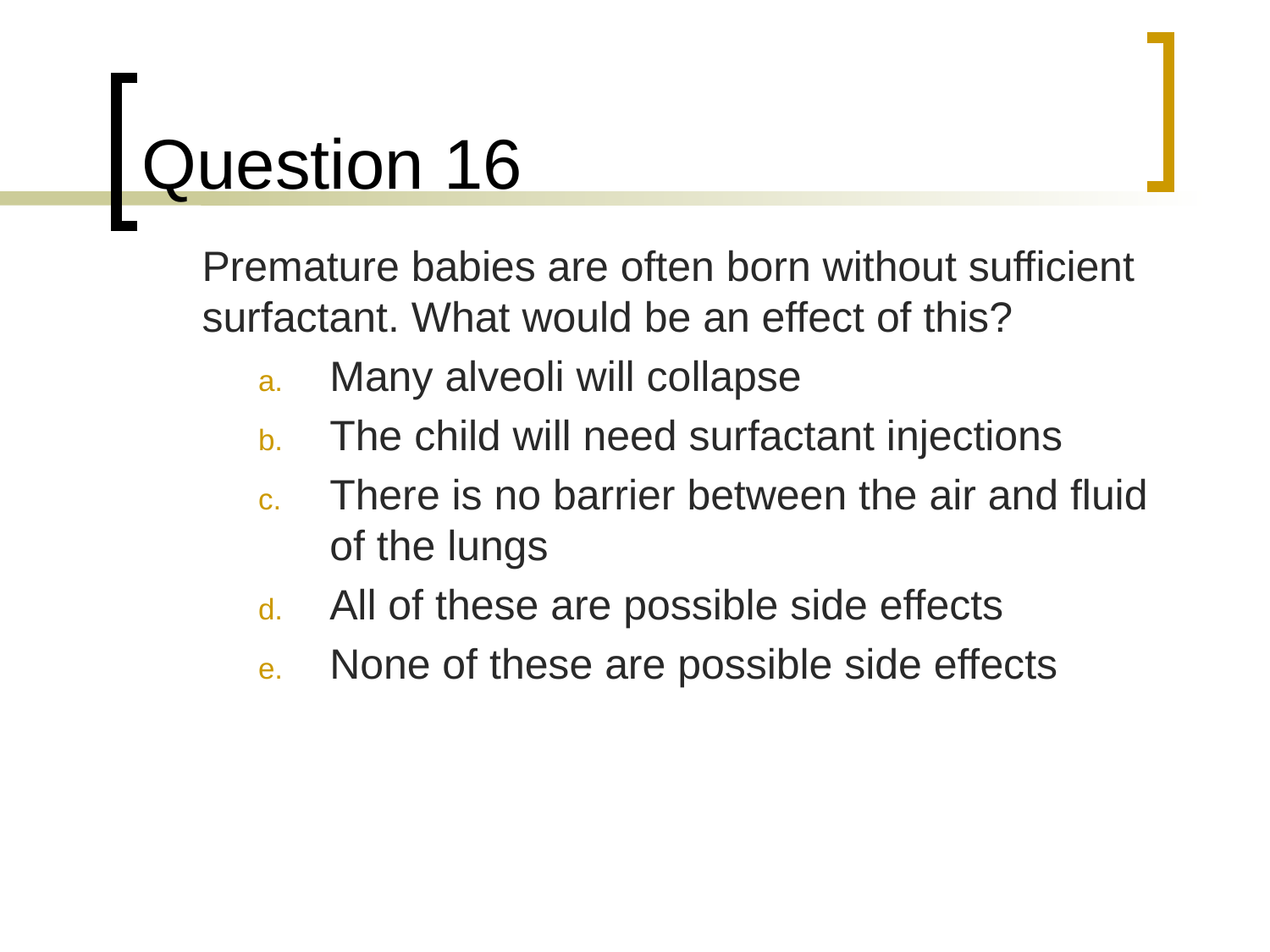

# Question 16
	Premature babies are often born without sufficient surfactant. What would be an effect of this?
Many alveoli will collapse
The child will need surfactant injections
There is no barrier between the air and fluid of the lungs
All of these are possible side effects
None of these are possible side effects